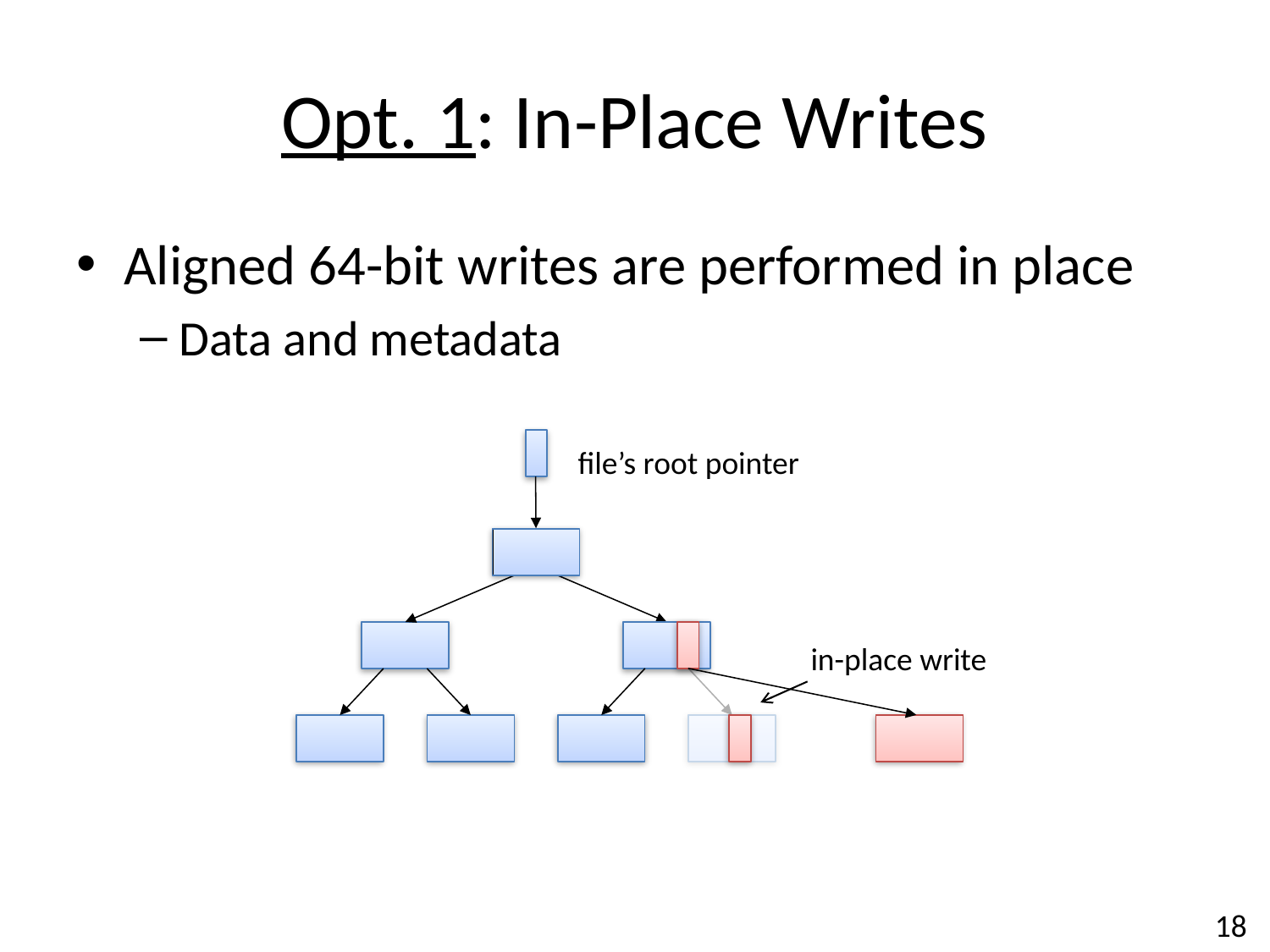

# Opt. 1: In-Place Writes
Aligned 64-bit writes are performed in place
Data and metadata

file’s root pointer

in-place write

18